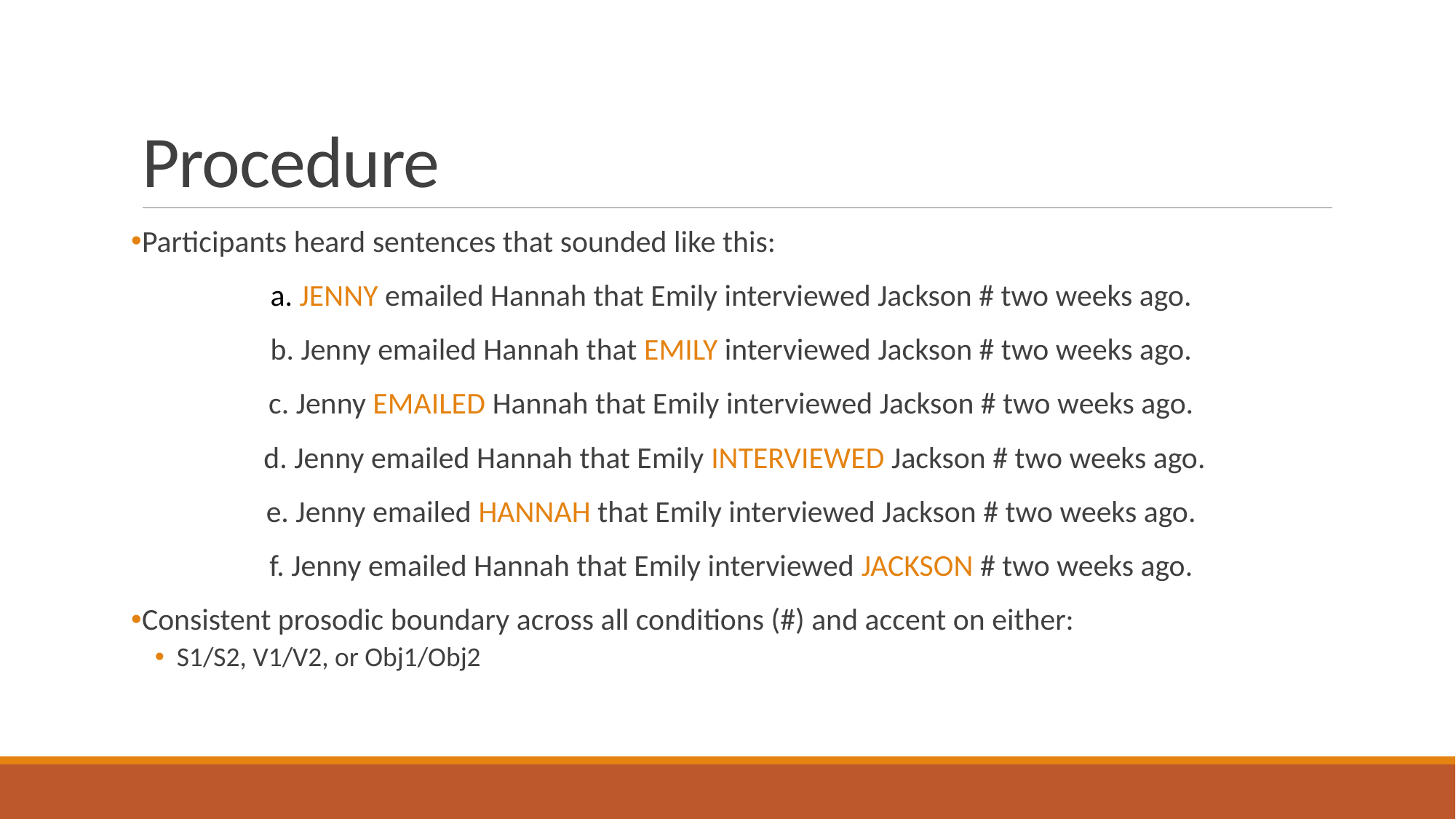

# Procedure
Participants heard sentences that sounded like this:
a. JENNY emailed Hannah that Emily interviewed Jackson # two weeks ago.
b. Jenny emailed Hannah that EMILY interviewed Jackson # two weeks ago.
c. Jenny EMAILED Hannah that Emily interviewed Jackson # two weeks ago.
 d. Jenny emailed Hannah that Emily INTERVIEWED Jackson # two weeks ago.
e. Jenny emailed HANNAH that Emily interviewed Jackson # two weeks ago.
f. Jenny emailed Hannah that Emily interviewed JACKSON # two weeks ago.
Consistent prosodic boundary across all conditions (#) and accent on either:
S1/S2, V1/V2, or Obj1/Obj2